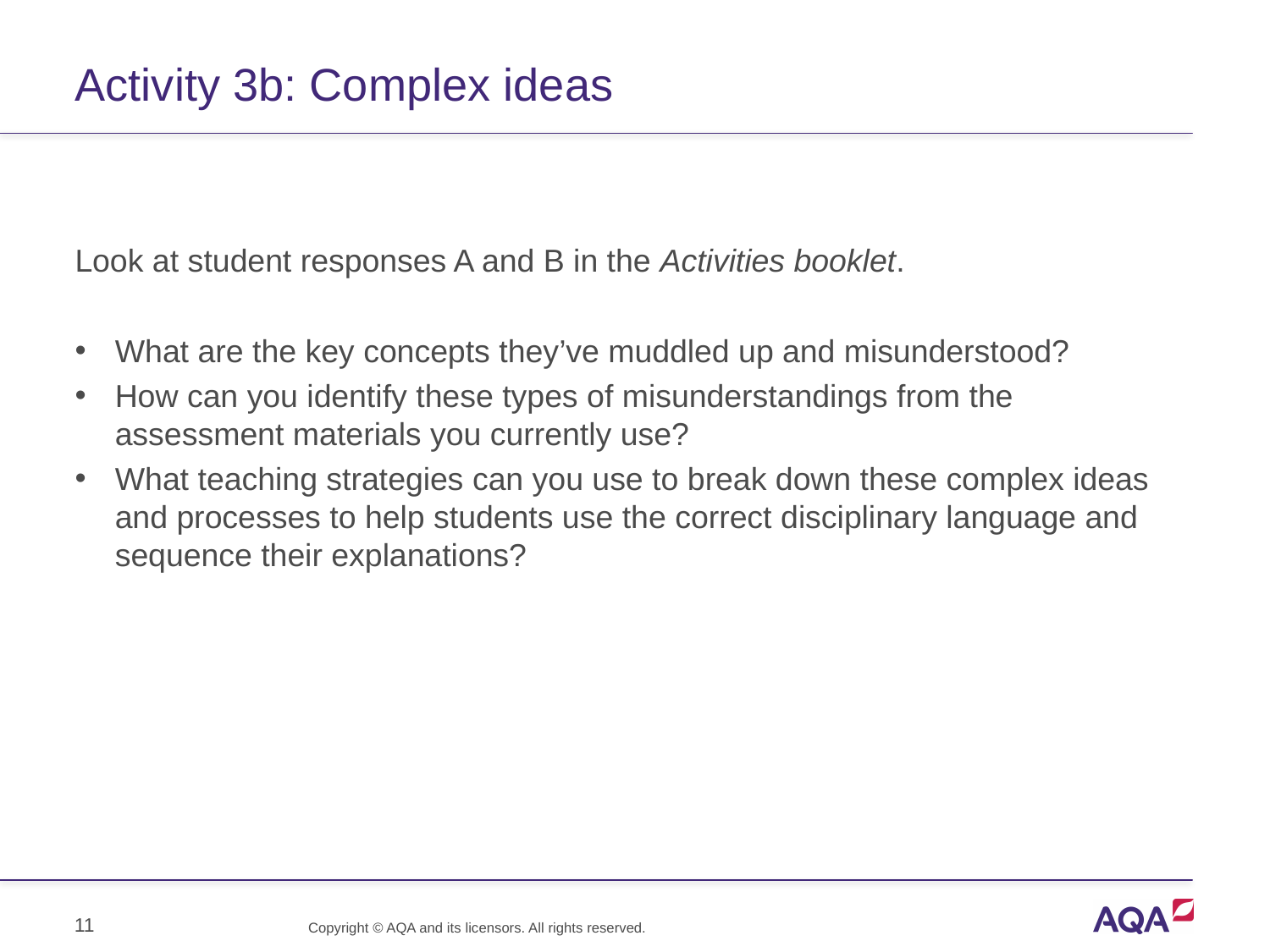

# Activity 3b: Complex ideas
Look at student responses A and B in the Activities booklet.

What are the key concepts they’ve muddled up and misunderstood?
How can you identify these types of misunderstandings from the assessment materials you currently use?
What teaching strategies can you use to break down these complex ideas and processes to help students use the correct disciplinary language and sequence their explanations?

11
Copyright © AQA and its licensors. All rights reserved.